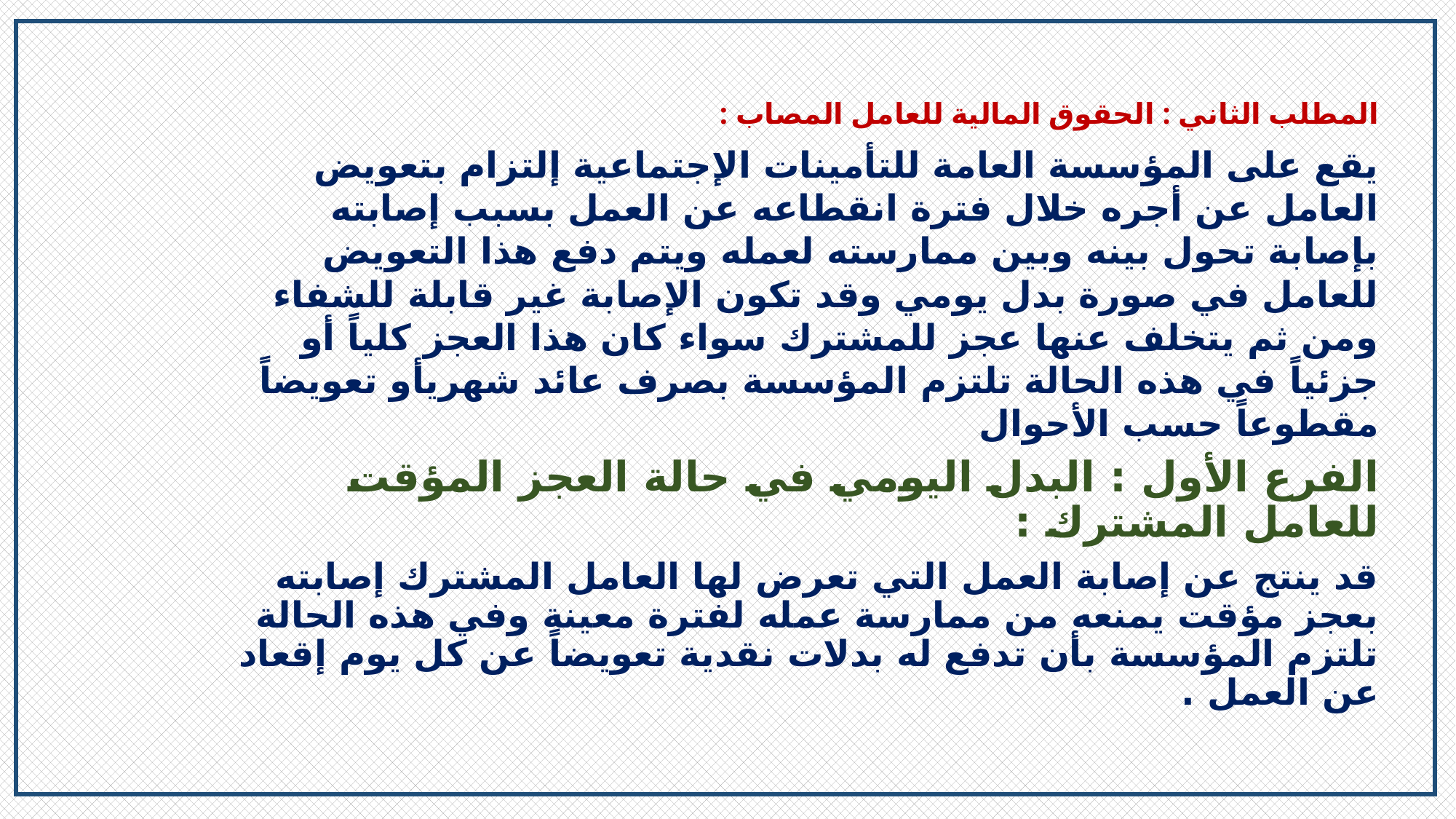

المطلب الثاني : الحقوق المالية للعامل المصاب :
يقع على المؤسسة العامة للتأمينات الإجتماعية إلتزام بتعويض العامل عن أجره خلال فترة انقطاعه عن العمل بسبب إصابته بإصابة تحول بينه وبين ممارسته لعمله ويتم دفع هذا التعويض للعامل في صورة بدل يومي وقد تكون الإصابة غير قابلة للشفاء ومن ثم يتخلف عنها عجز للمشترك سواء كان هذا العجز كلياً أو جزئياً في هذه الحالة تلتزم المؤسسة بصرف عائد شهريأو تعويضاً مقطوعاً حسب الأحوال
الفرع الأول : البدل اليومي في حالة العجز المؤقت للعامل المشترك :
قد ينتج عن إصابة العمل التي تعرض لها العامل المشترك إصابته بعجز مؤقت يمنعه من ممارسة عمله لفترة معينة وفي هذه الحالة تلتزم المؤسسة بأن تدفع له بدلات نقدية تعويضاً عن كل يوم إقعاد عن العمل .